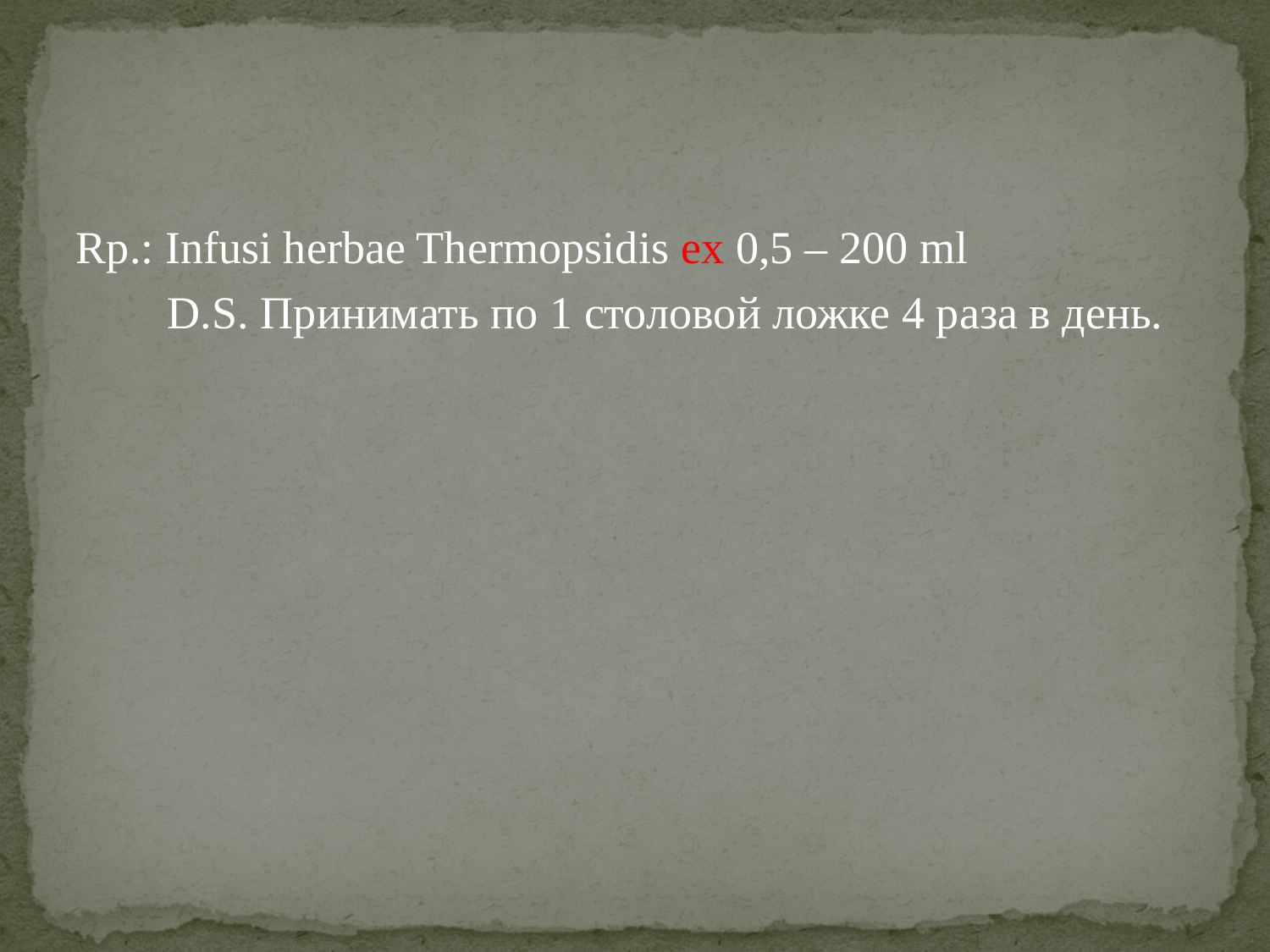

Rp.: Infusi herbae Thermopsidis ex 0,5 – 200 ml
        D.S. Принимать по 1 столовой ложке 4 раза в день.